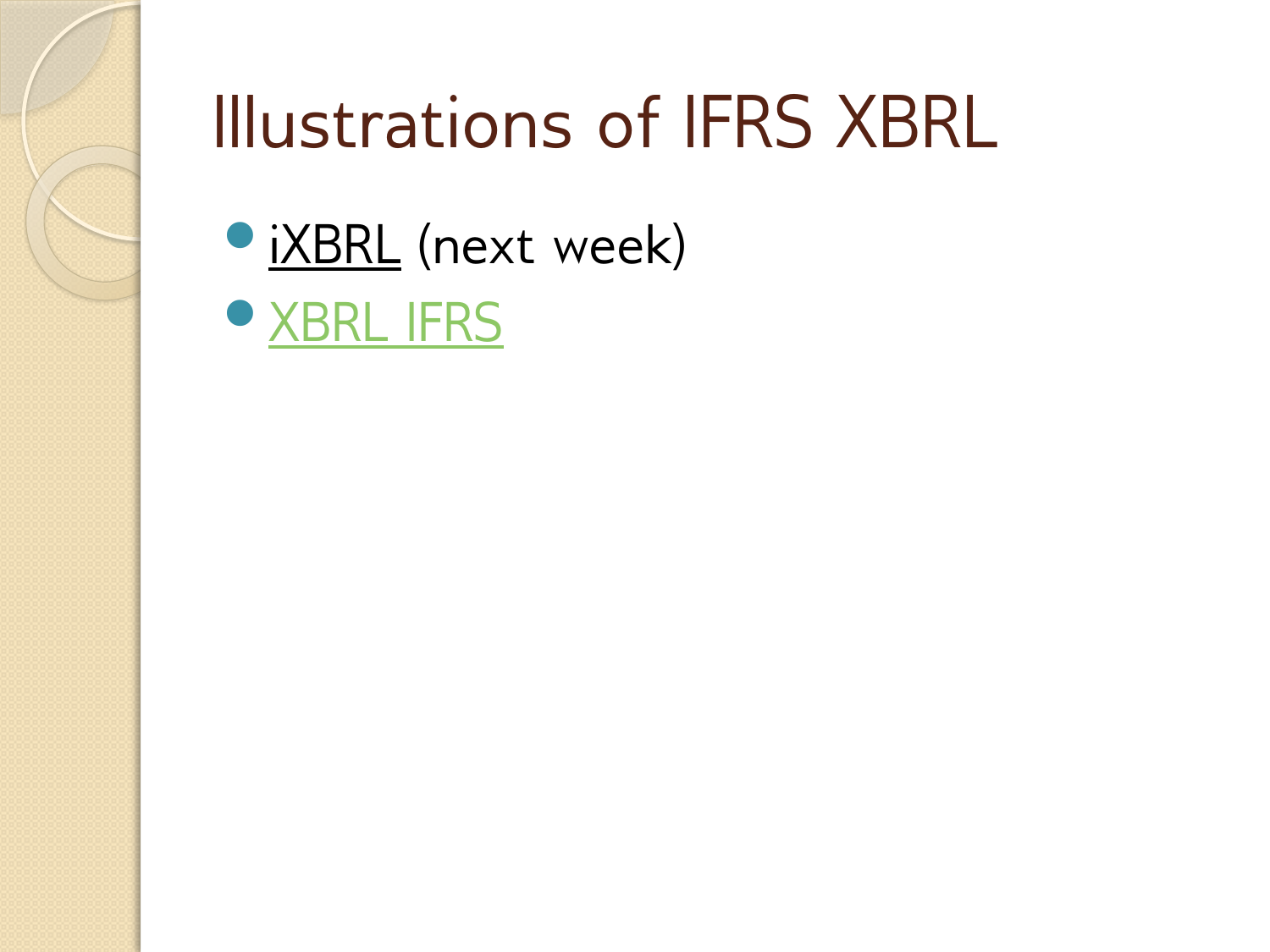

# Illustrations of IFRS XBRL
iXBRL (next week)
XBRL IFRS